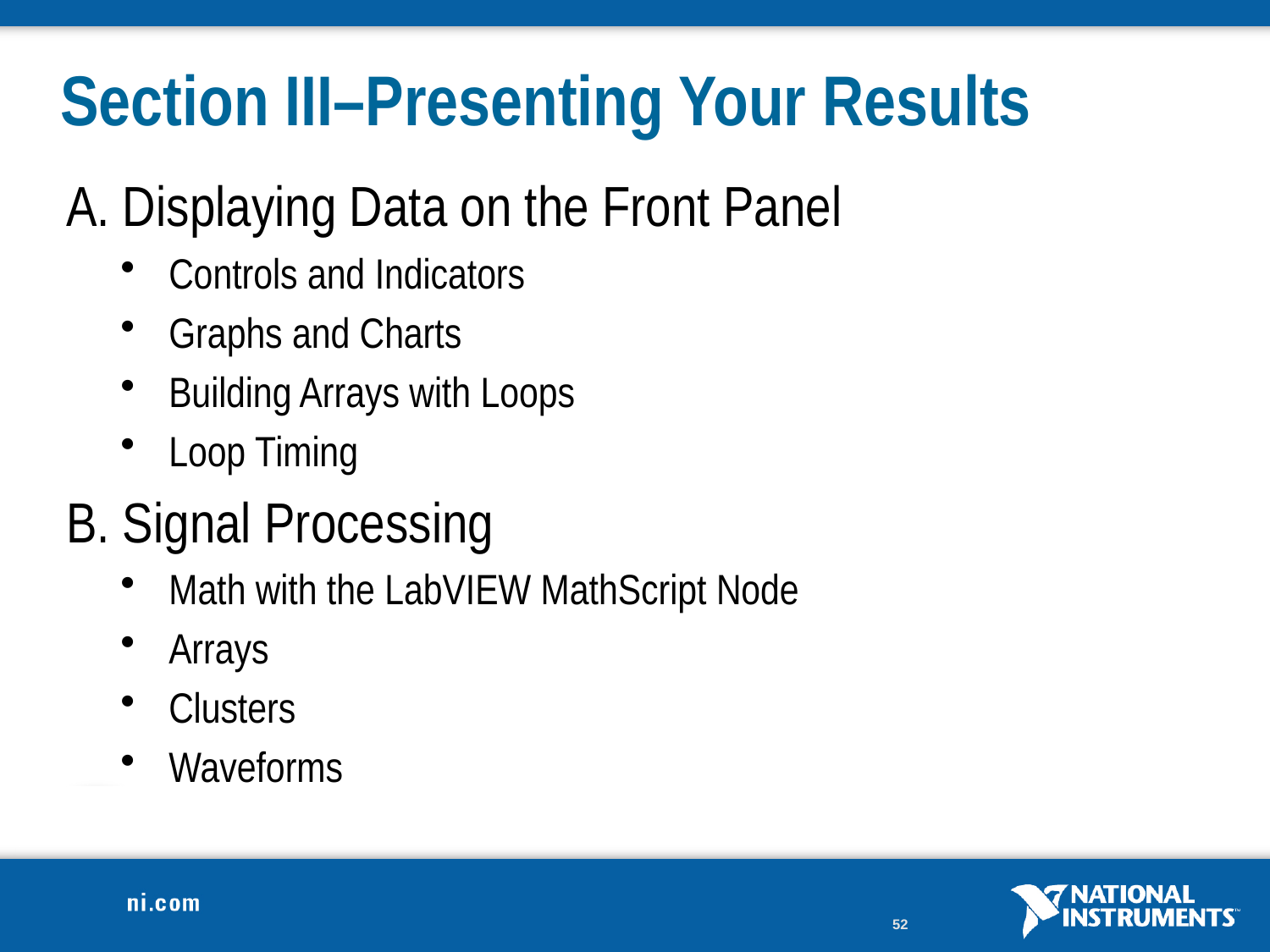

# Section III–Presenting Your Results
A. Displaying Data on the Front Panel
Controls and Indicators
Graphs and Charts
Building Arrays with Loops
Loop Timing
B. Signal Processing
Math with the LabVIEW MathScript Node
Arrays
Clusters
Waveforms